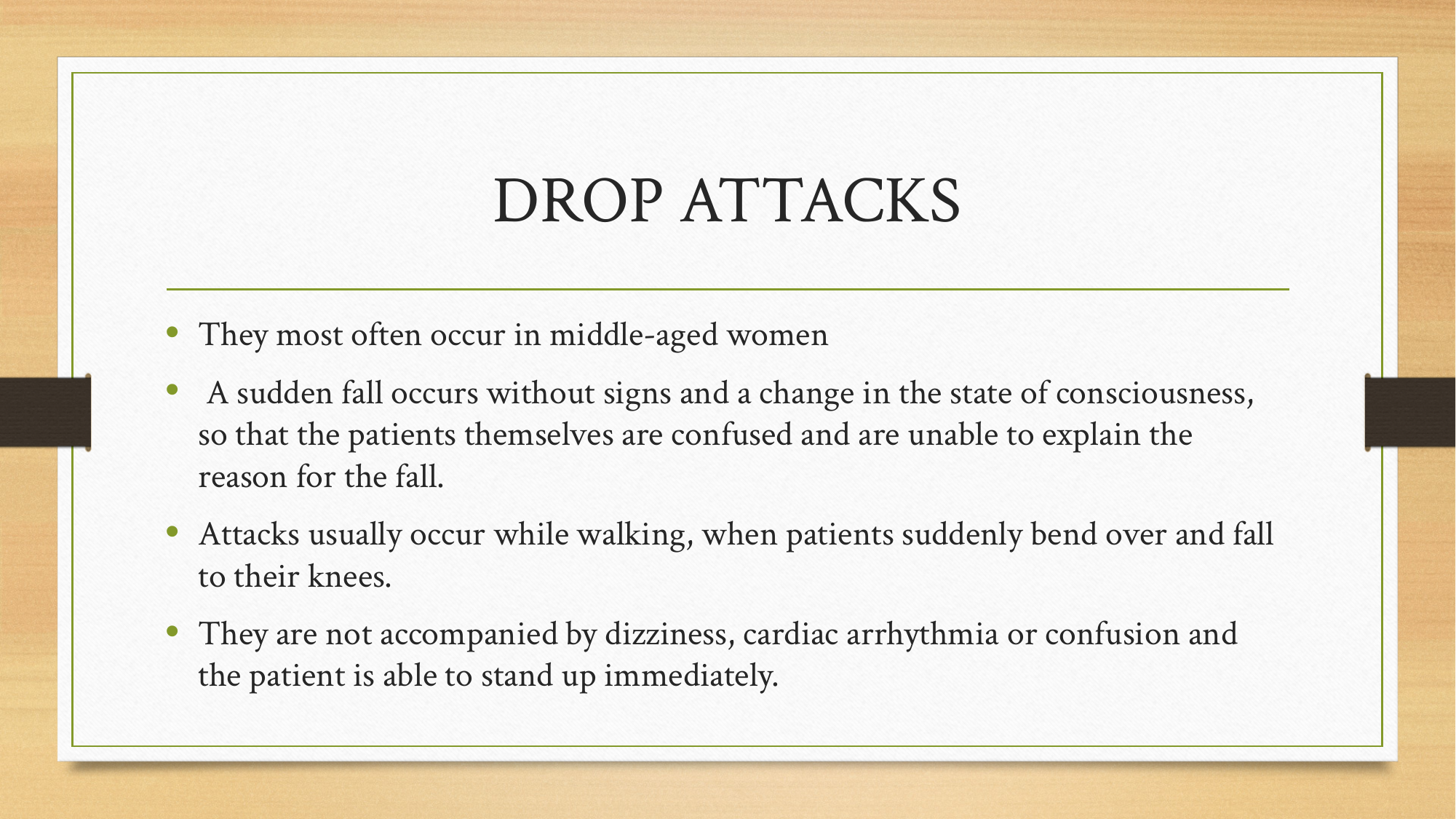

# DROP ATTACKS
They most often occur in middle-aged women
 A sudden fall occurs without signs and a change in the state of consciousness, so that the patients themselves are confused and are unable to explain the reason for the fall.
Attacks usually occur while walking, when patients suddenly bend over and fall to their knees.
They are not accompanied by dizziness, cardiac arrhythmia or confusion and the patient is able to stand up immediately.